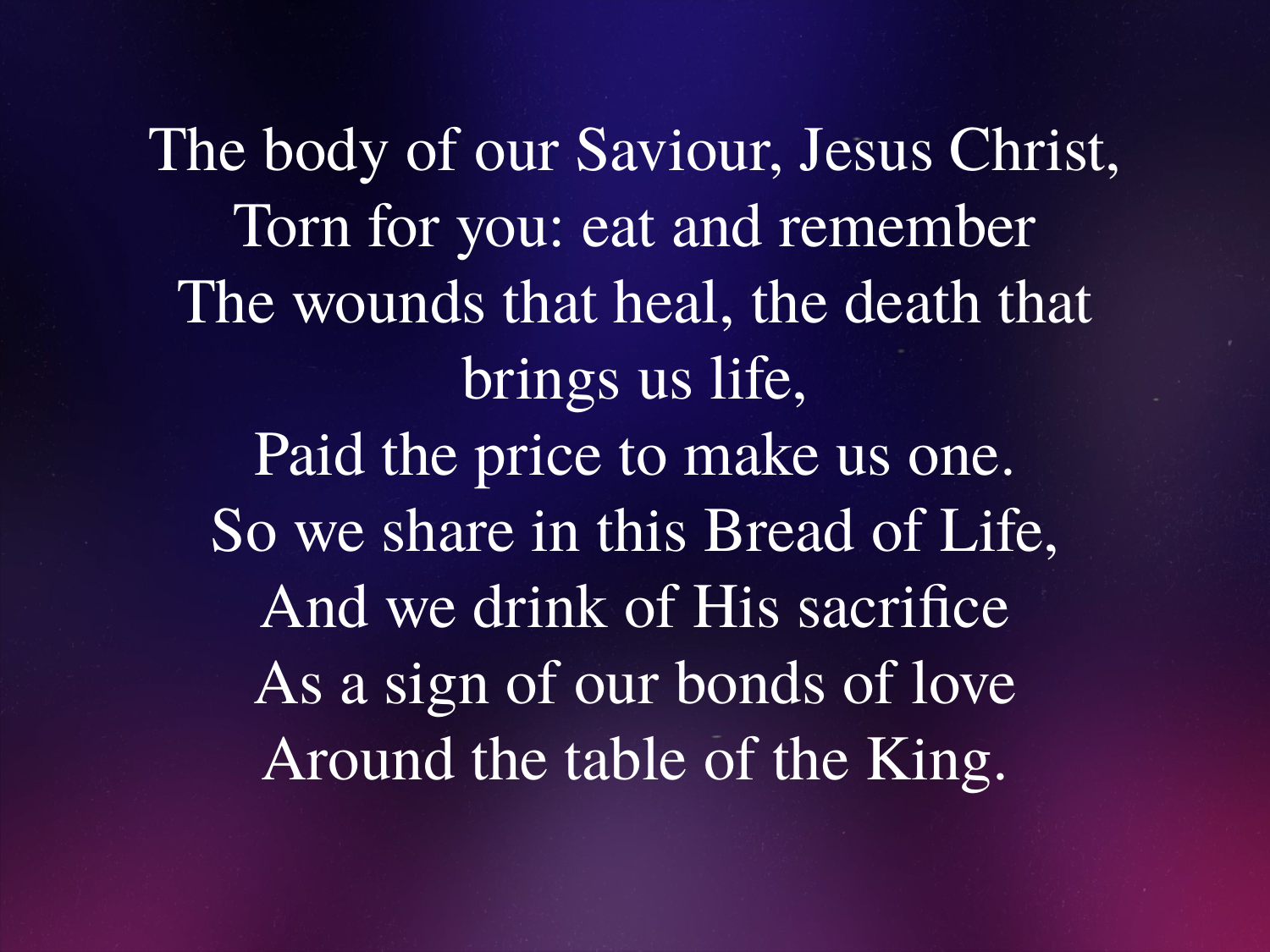

# The body of our Saviour, Jesus Christ, Torn for you: eat and remember The wounds that heal, the death that brings us life, Paid the price to make us one. So we share in this Bread of Life, And we drink of His sacrifice As a sign of our bonds of love Around the table of the King.